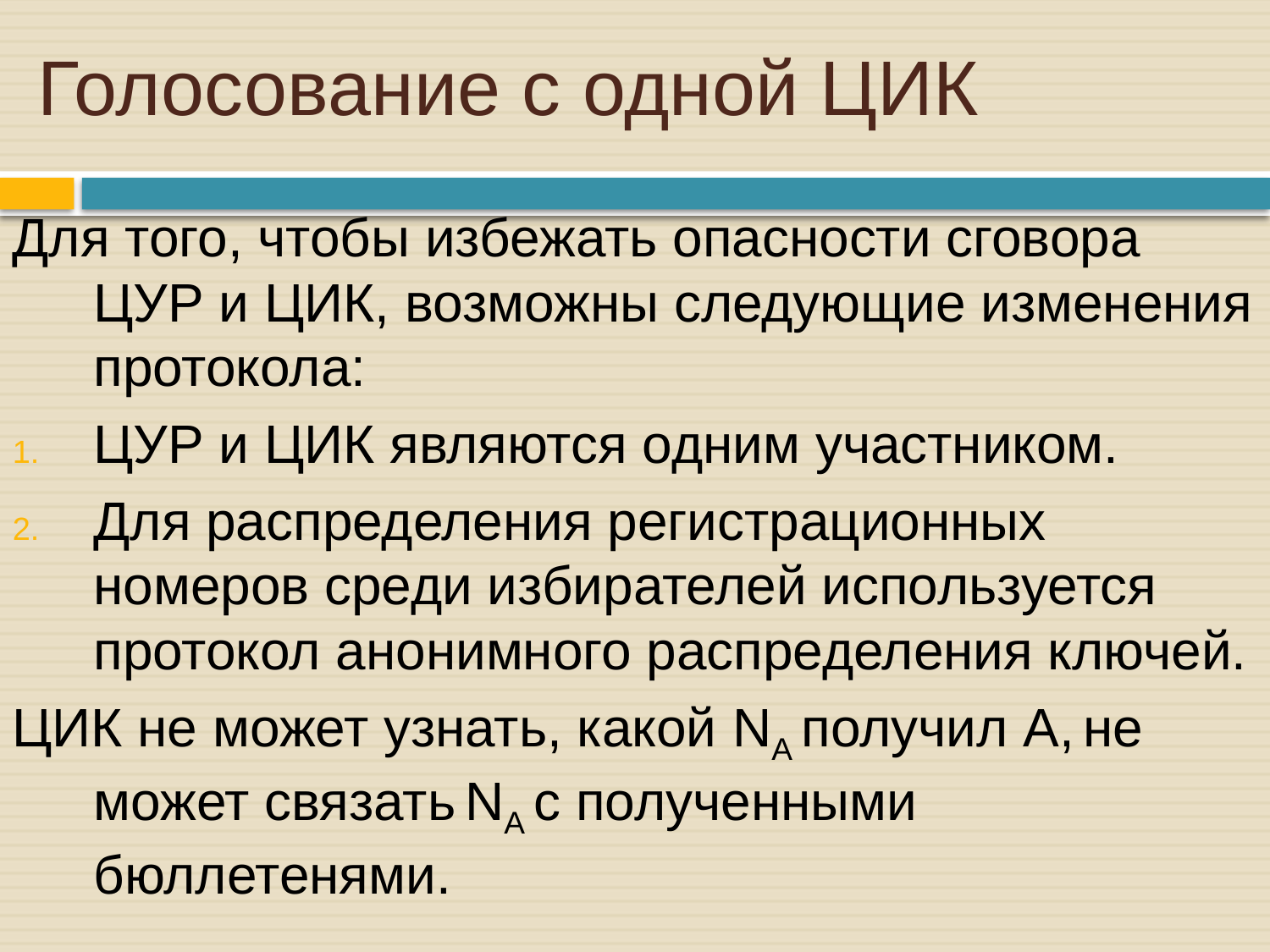

# Голосование с одной ЦИК
Для того, чтобы избежать опасности сговора ЦУР и ЦИК, возможны следующие изменения протокола:
ЦУР и ЦИК являются одним участником.
Для распределения регистрационных номеров среди избирателей используется протокол анонимного распределения ключей.
ЦИК не может узнать, какой NA получил A, не может связать NA с полученными бюллетенями.